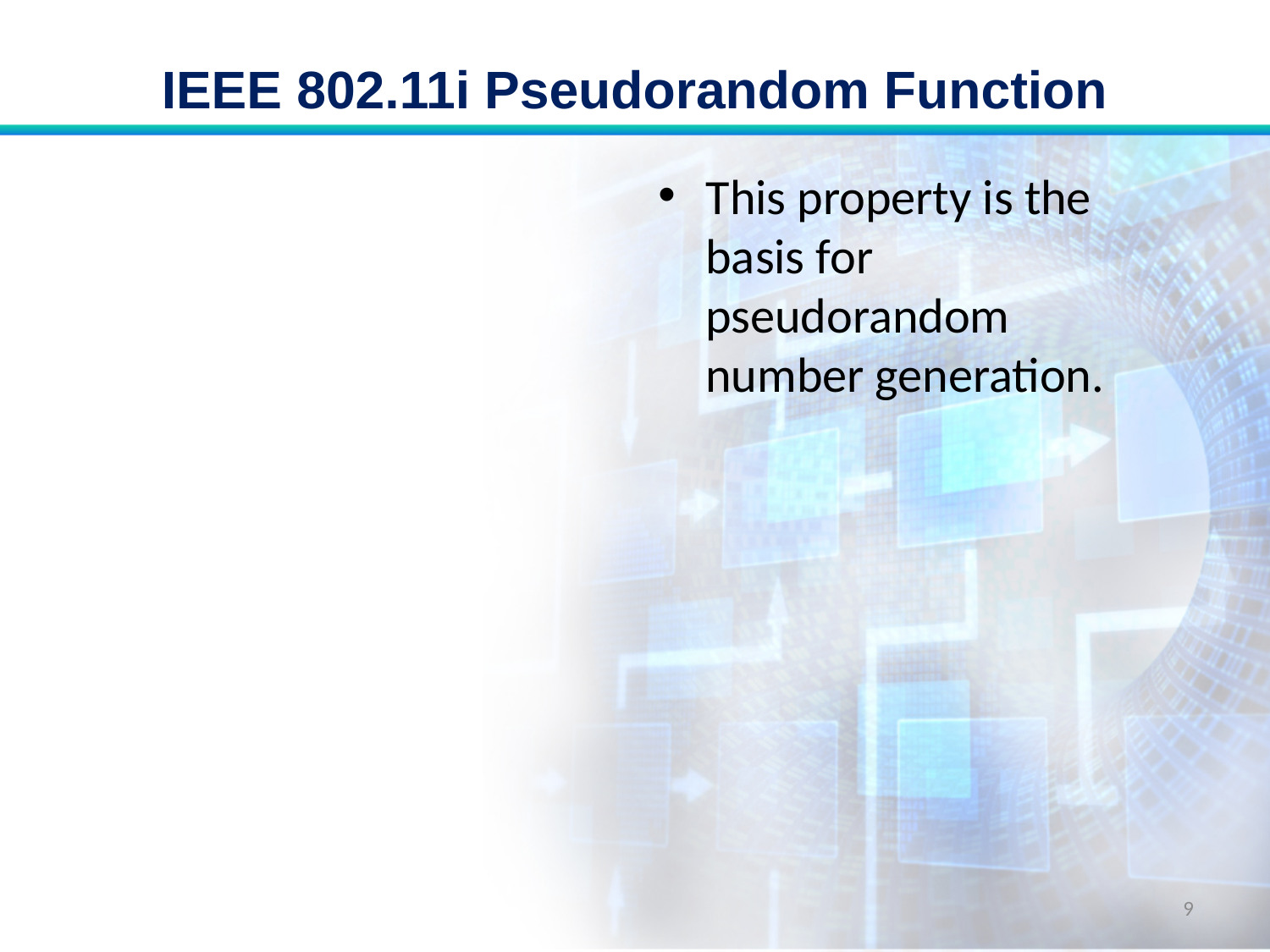

# IEEE 802.11i Pseudorandom Function
This property is the basis for pseudorandom number generation.
9